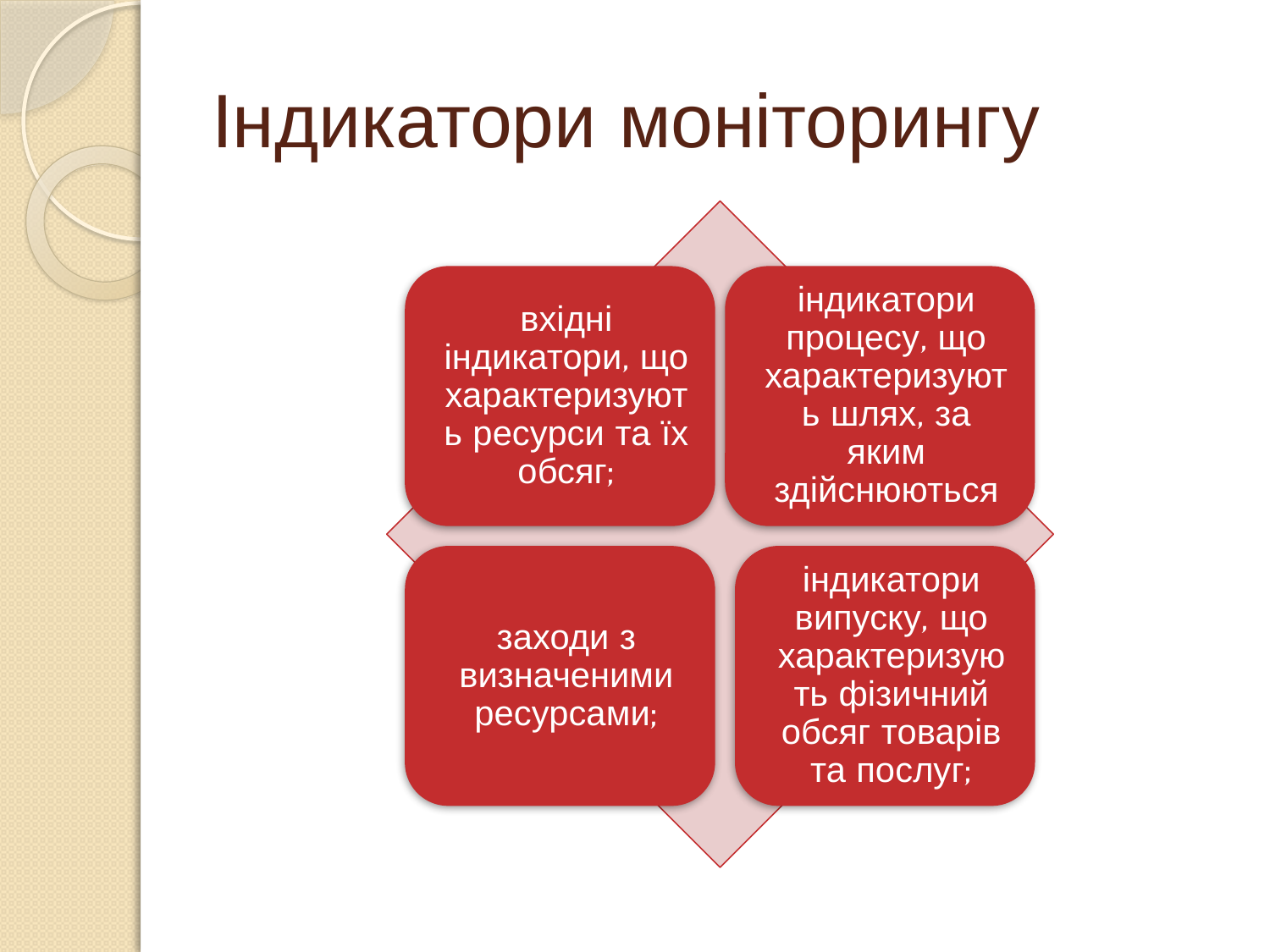

# Індикатори моніторингу
вхідні індикатори, що характеризують ресурси та їх обсяг;
індикатори процесу, що характеризують шлях, за яким здійснюються
заходи з визначеними ресурсами;
індикатори випуску, що характеризують фізичний обсяг товарів та послуг;